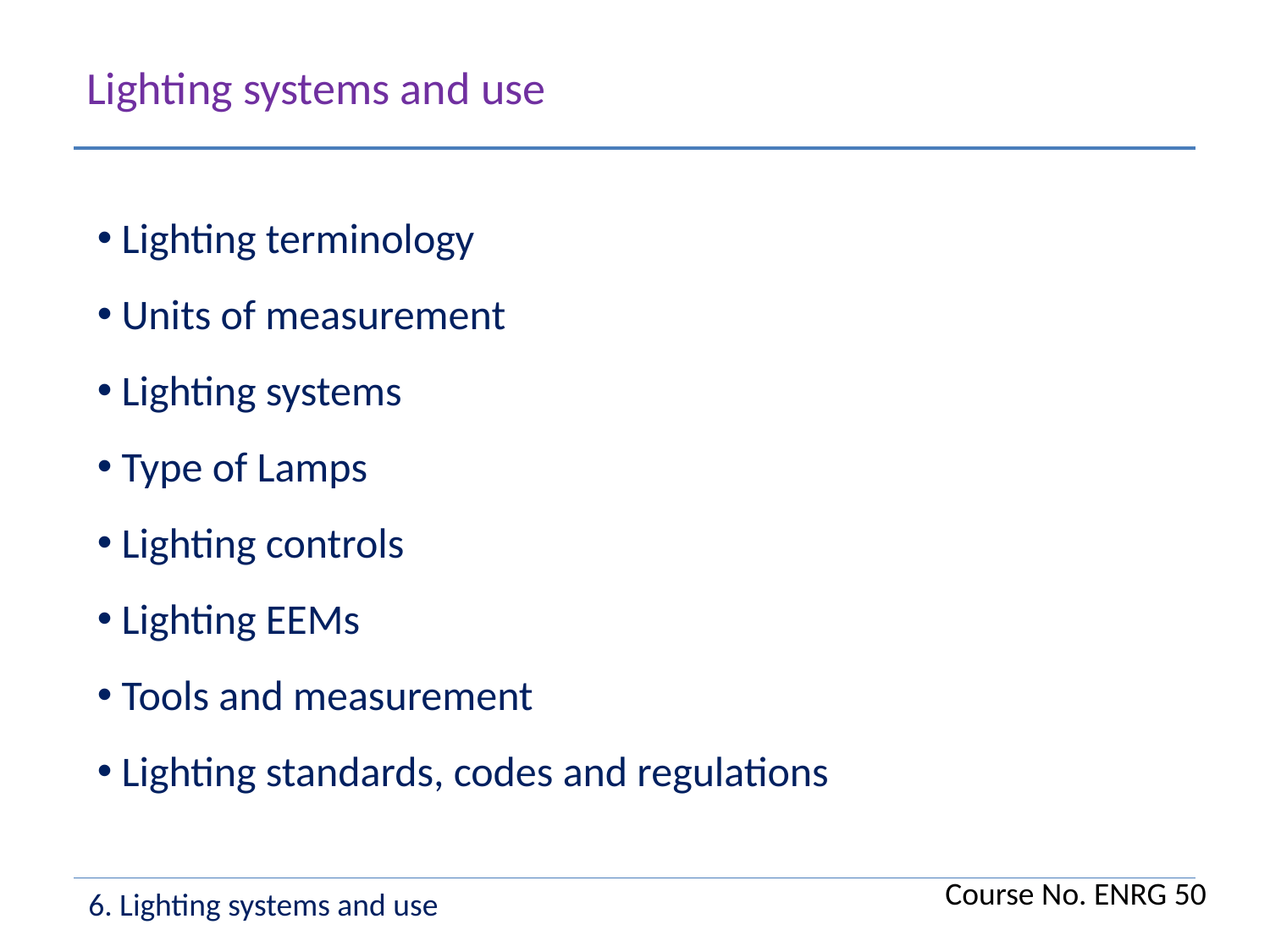

Lighting systems and use
 Lighting terminology
 Units of measurement
 Lighting systems
 Type of Lamps
 Lighting controls
 Lighting EEMs
 Tools and measurement
 Lighting standards, codes and regulations
Course No. ENRG 50
6. Lighting systems and use